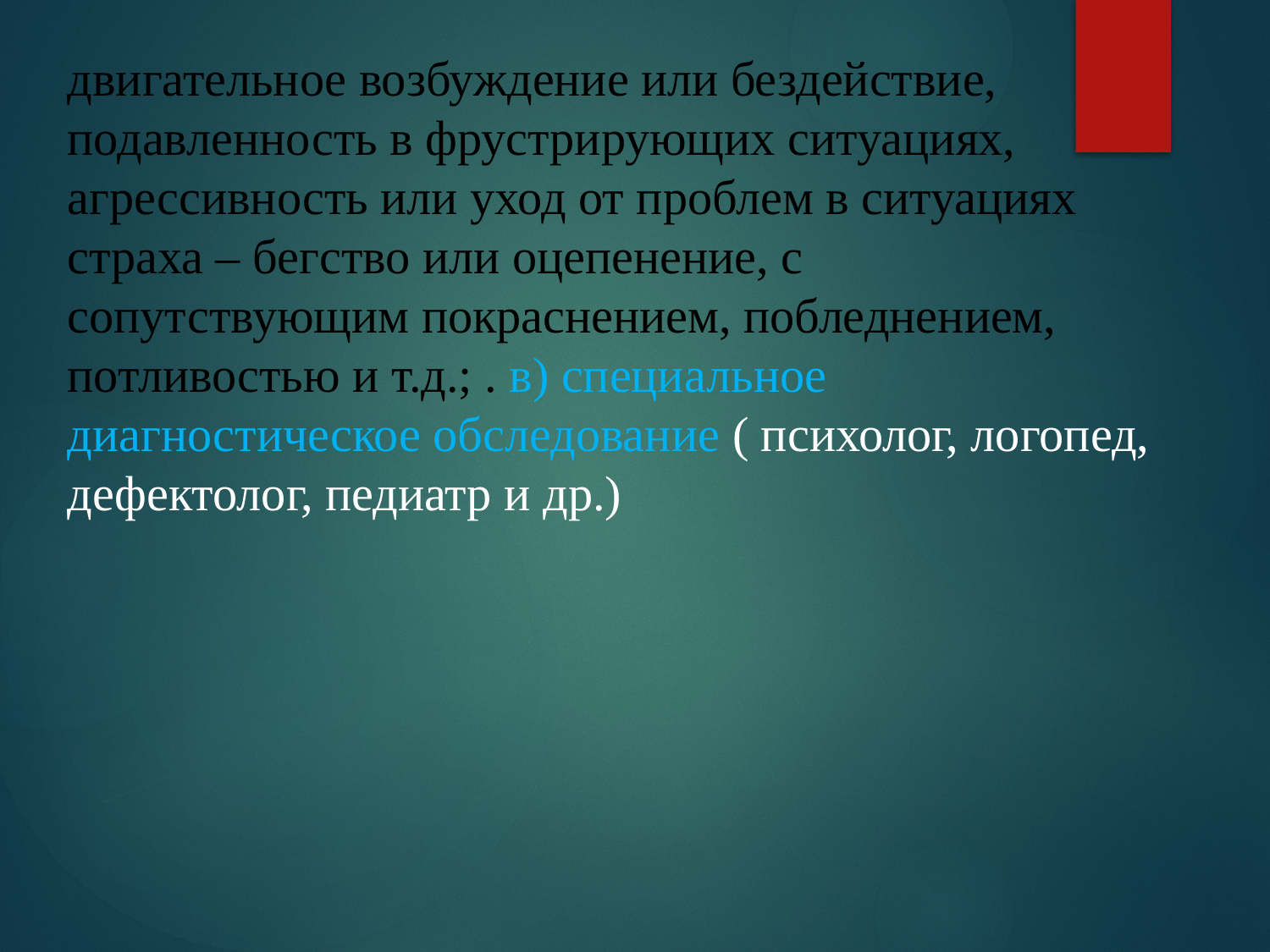

двигательное возбуждение или бездействие, подавленность в фрустрирующих ситуациях, агрессивность или уход от проблем в ситуациях страха – бегство или оцепенение, с сопутствующим покраснением, побледнением, потливостью и т.д.; . в) специальное диагностическое обследование ( психолог, логопед, дефектолог, педиатр и др.)